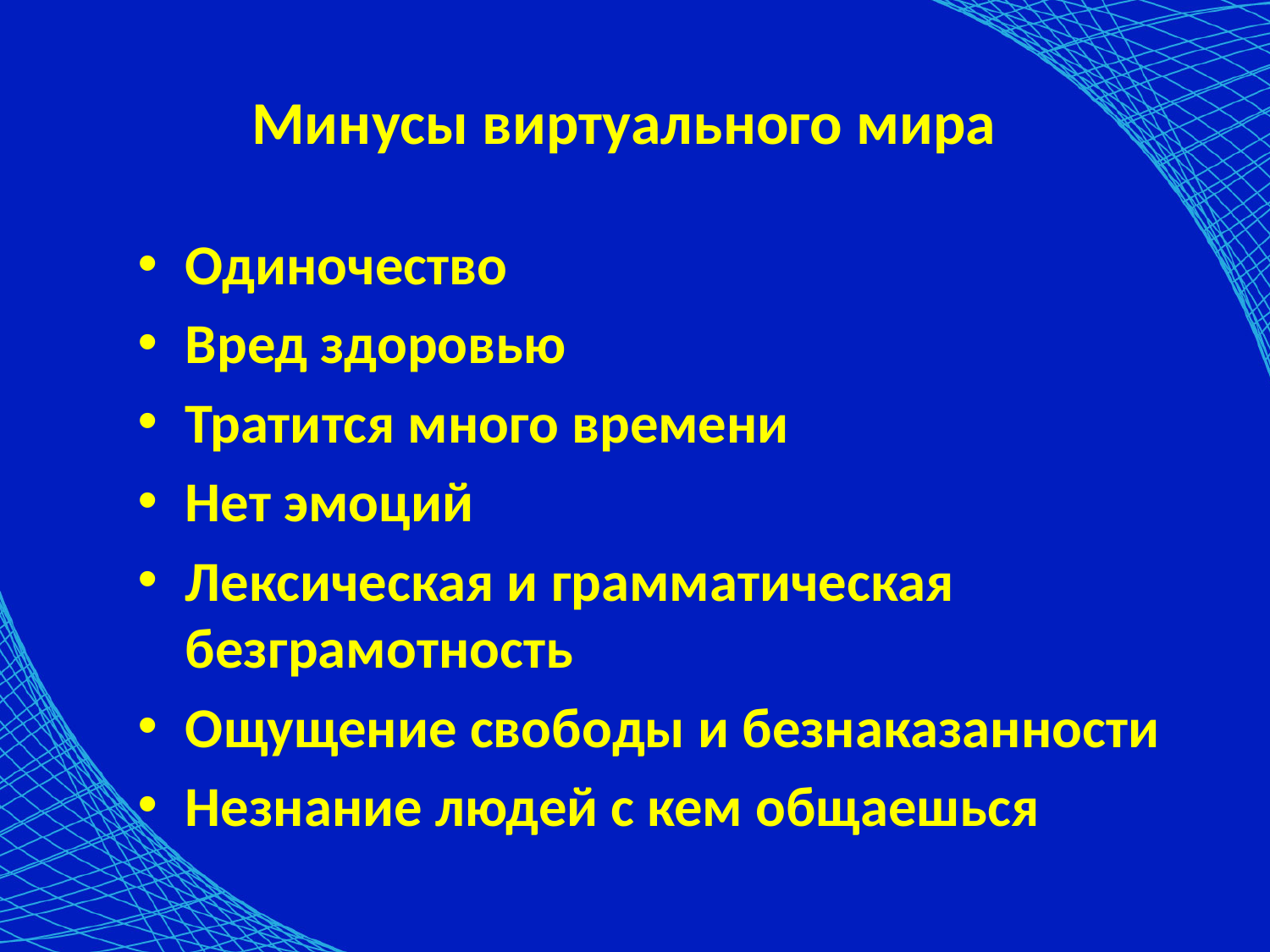

# Минусы виртуального мира
Одиночество
Вред здоровью
Тратится много времени
Нет эмоций
Лексическая и грамматическая безграмотность
Ощущение свободы и безнаказанности
Незнание людей с кем общаешься